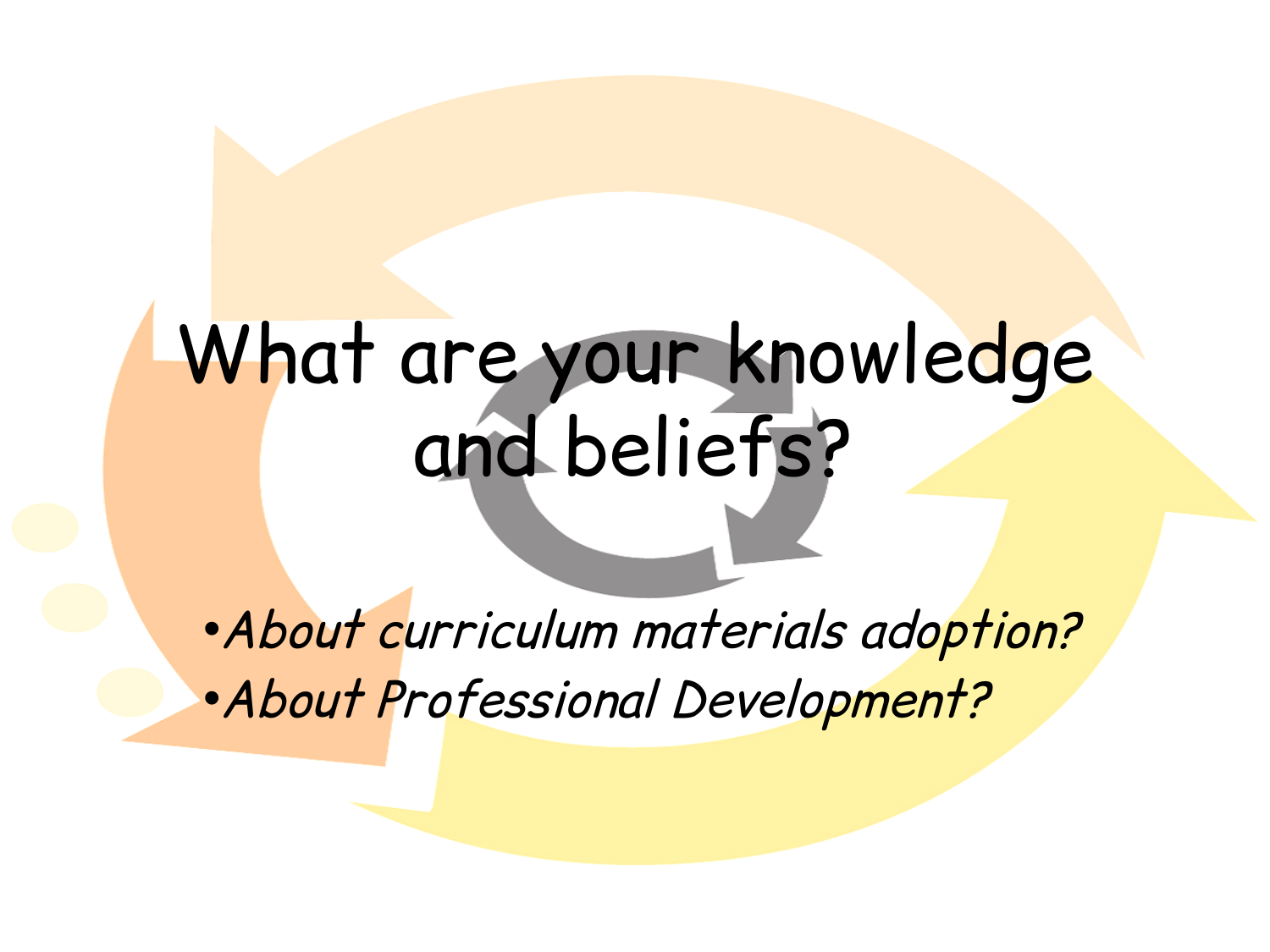

# What are your knowledge and beliefs?
About curriculum materials adoption?
About Professional Development?